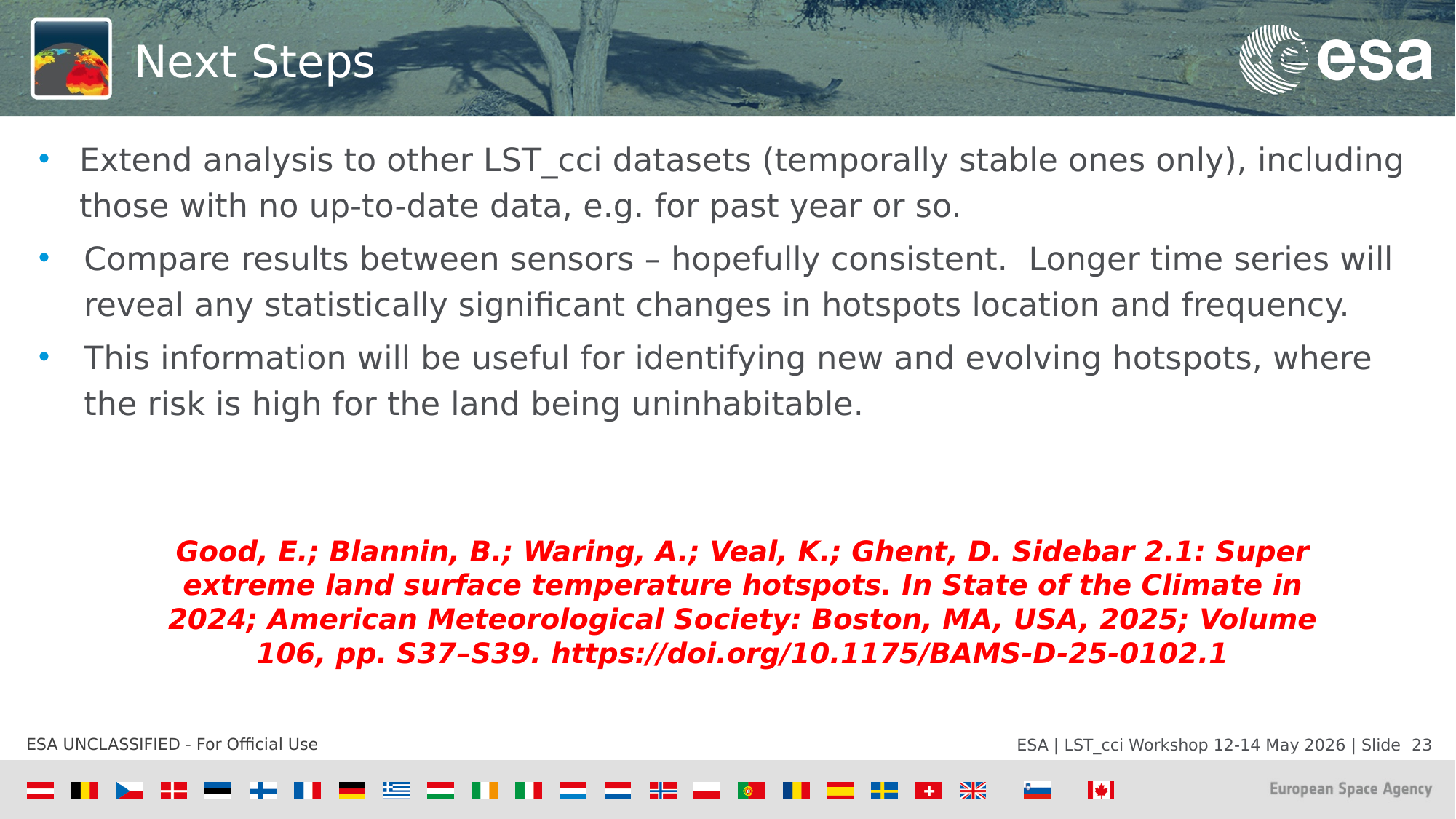

# Next Steps
Extend analysis to other LST_cci datasets (temporally stable ones only), including those with no up-to-date data, e.g. for past year or so.
Compare results between sensors – hopefully consistent.  Longer time series will reveal any statistically significant changes in hotspots location and frequency.
This information will be useful for identifying new and evolving hotspots, where the risk is high for the land being uninhabitable.

Good, E.; Blannin, B.; Waring, A.; Veal, K.; Ghent, D. Sidebar 2.1: Super extreme land surface temperature hotspots. In State of the Climate in 2024; American Meteorological Society: Boston, MA, USA, 2025; Volume 106, pp. S37–S39. https://doi.org/10.1175/BAMS-D-25-0102.1